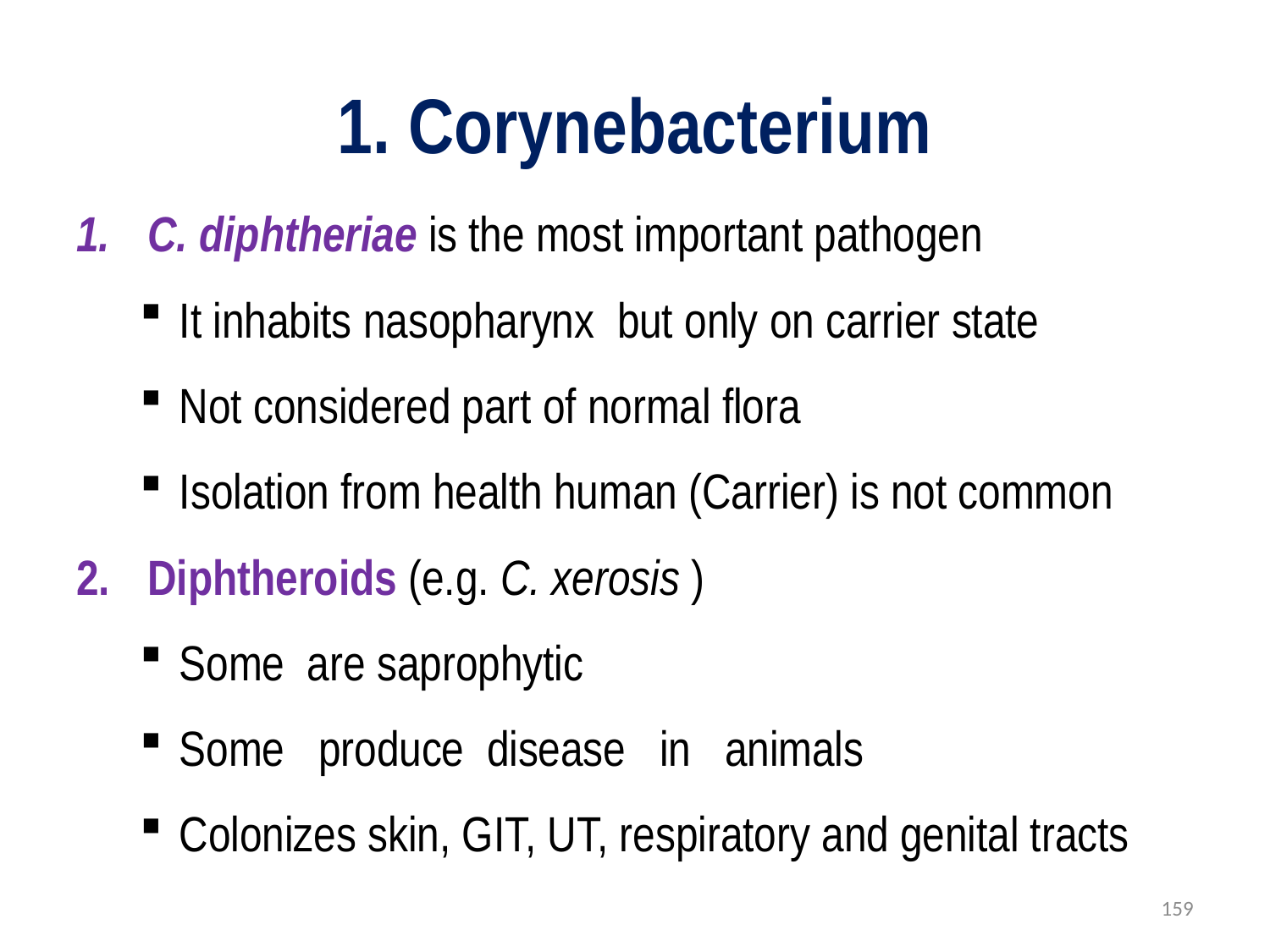

# 1. Corynebacterium
C. diphtheriae is the most important pathogen
It inhabits nasopharynx  but only on carrier state
Not considered part of normal flora
Isolation from health human (Carrier) is not common
Diphtheroids (e.g. C. xerosis )
Some  are saprophytic
Some   produce  disease   in   animals
Colonizes skin, GIT, UT, respiratory and genital tracts

159